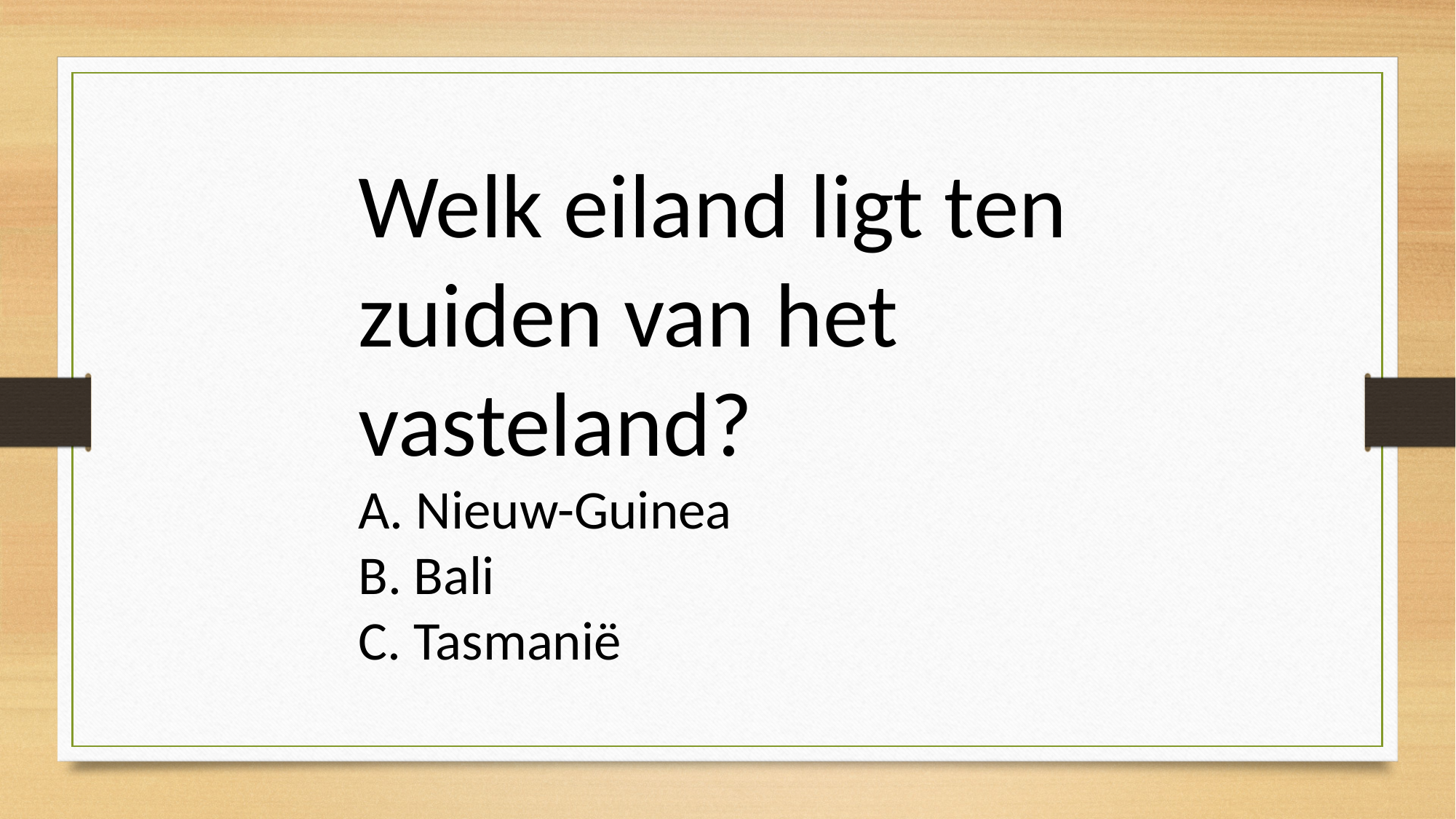

Welk eiland ligt ten zuiden van het vasteland?
A. Nieuw-Guinea
B. Bali
C. Tasmanië